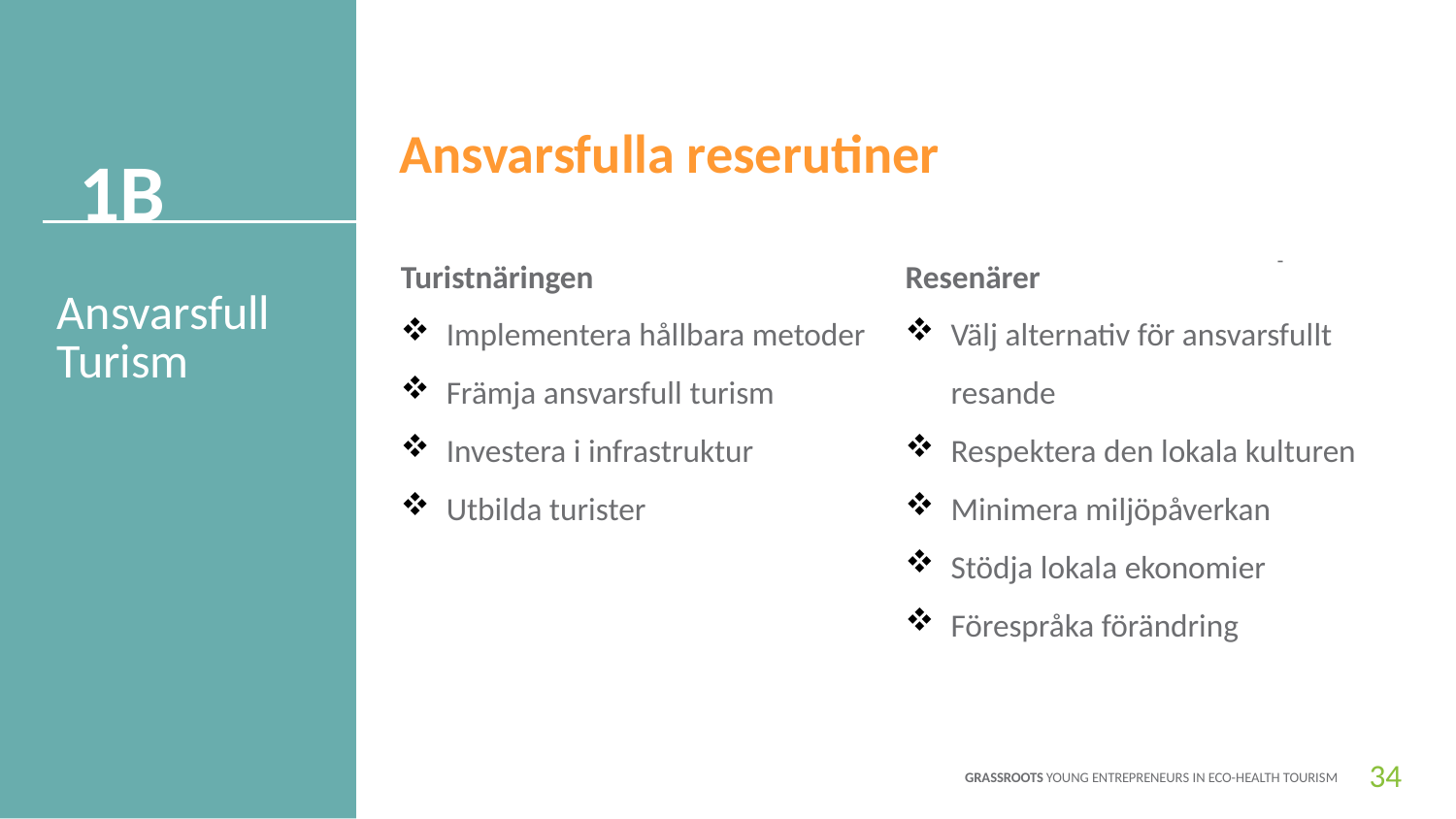

Ansvarsfulla reserutiner

1B
Turistnäringen
Implementera hållbara metoder
Främja ansvarsfull turism
Investera i infrastruktur
Utbilda turister

Resenärer
Välj alternativ för ansvarsfullt resande
Respektera den lokala kulturen
Minimera miljöpåverkan
Stödja lokala ekonomier
Förespråka förändring
-
Ansvarsfull Turism
34